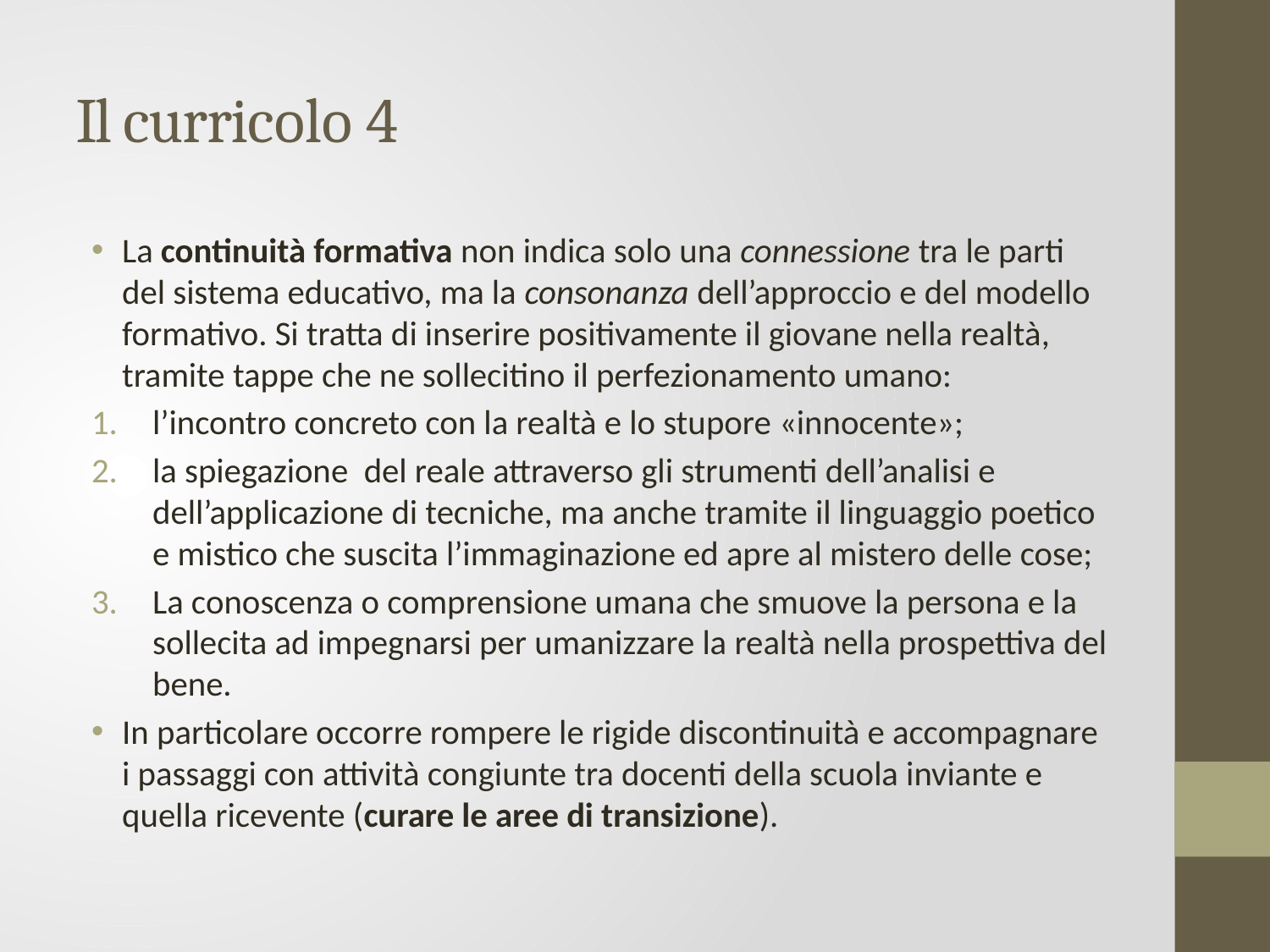

# Il curricolo 4
La continuità formativa non indica solo una connessione tra le parti del sistema educativo, ma la consonanza dell’approccio e del modello formativo. Si tratta di inserire positivamente il giovane nella realtà, tramite tappe che ne sollecitino il perfezionamento umano:
l’incontro concreto con la realtà e lo stupore «innocente»;
la spiegazione  del reale attraverso gli strumenti dell’analisi e dell’applicazione di tecniche, ma anche tramite il linguaggio poetico e mistico che suscita l’immaginazione ed apre al mistero delle cose;
La conoscenza o comprensione umana che smuove la persona e la sollecita ad impegnarsi per umanizzare la realtà nella prospettiva del bene.
In particolare occorre rompere le rigide discontinuità e accompagnare i passaggi con attività congiunte tra docenti della scuola inviante e quella ricevente (curare le aree di transizione).